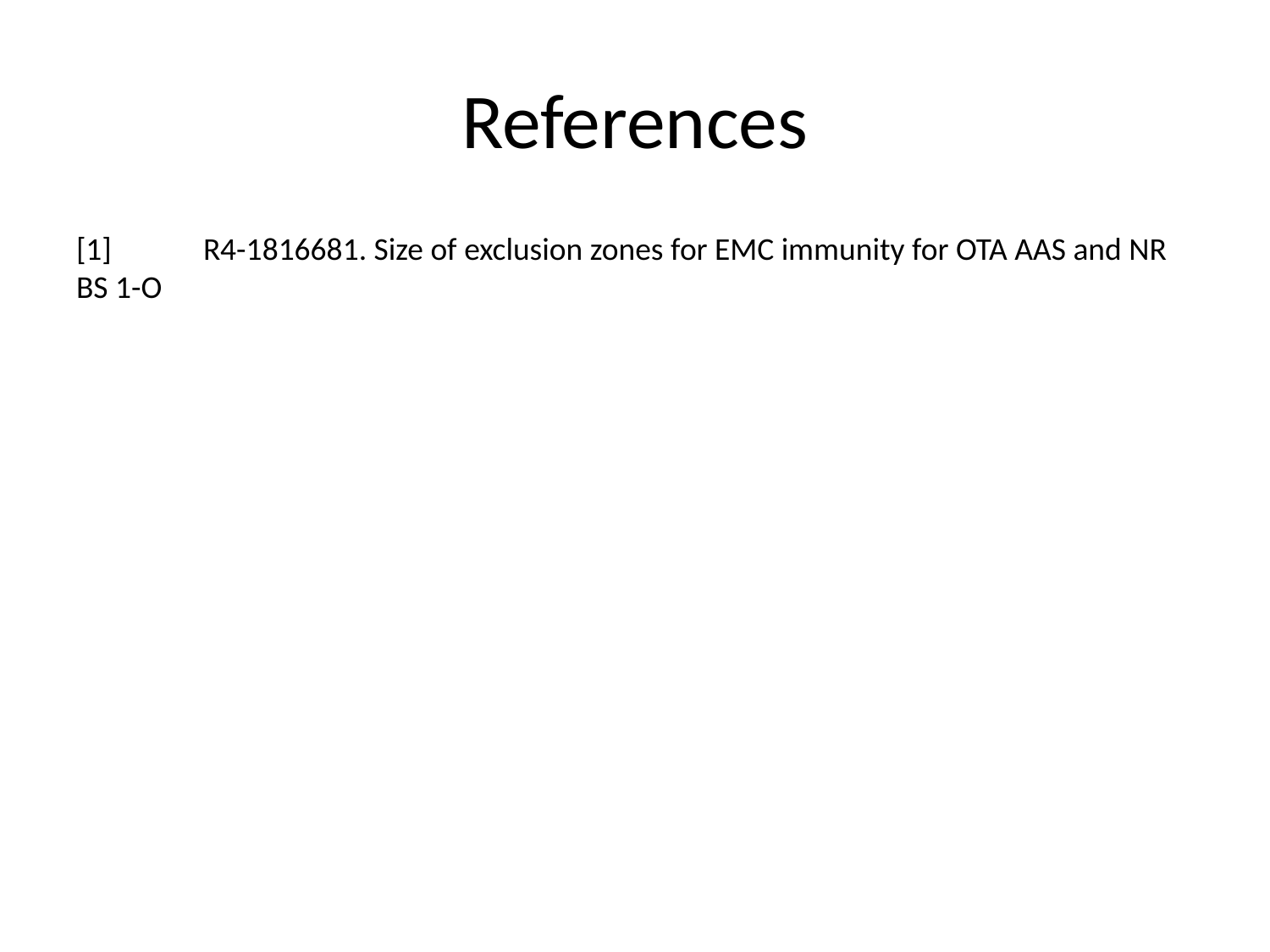

# References
[1]	R4-1816681. Size of exclusion zones for EMC immunity for OTA AAS and NR BS 1-O